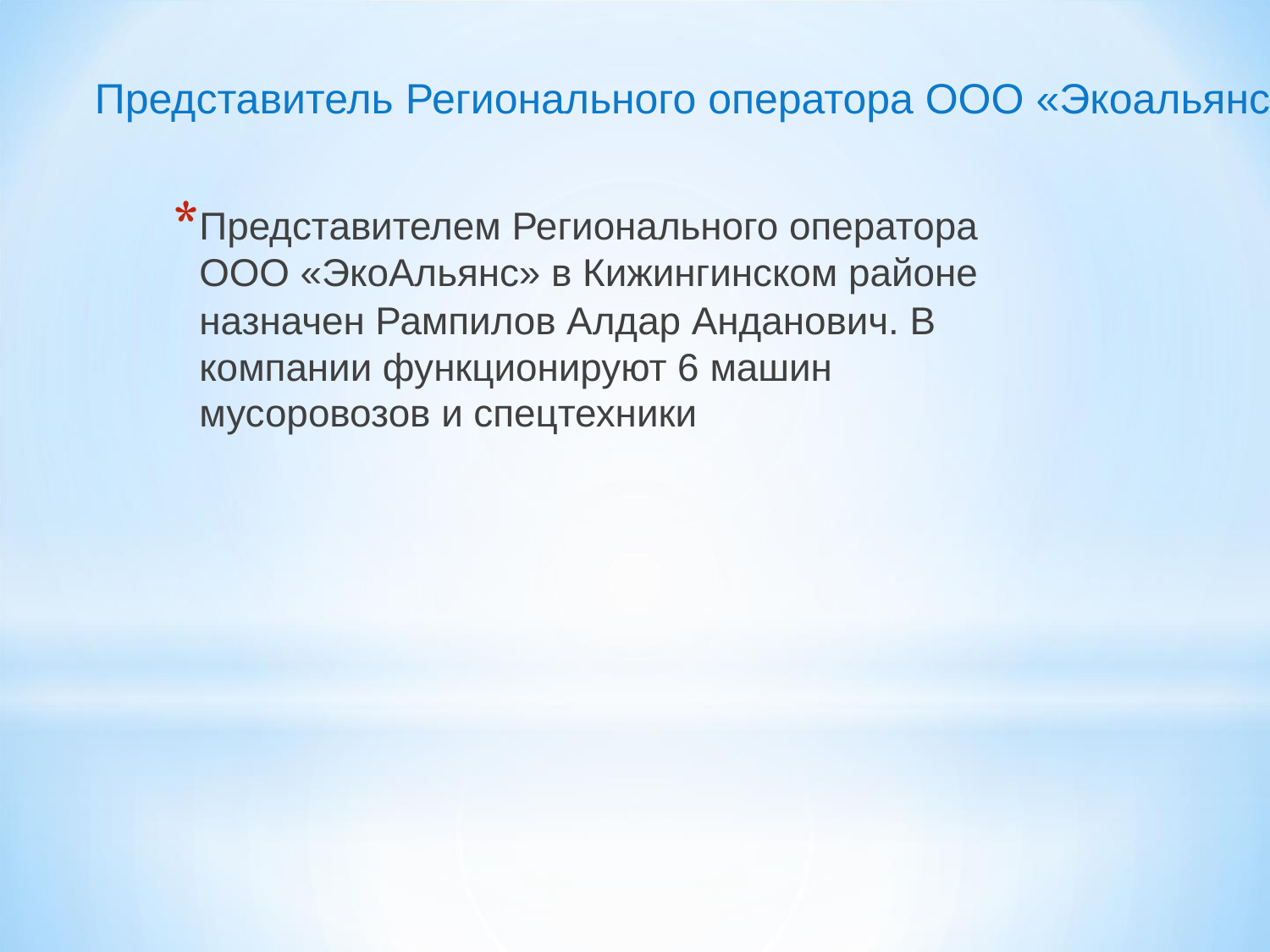

Представитель Регионального оператора ООО «Экоальянс»
*Представителем Регионального оператора
ООО «ЭкоАльянс» в Кижингинском районе
назначен Рампилов Алдар Анданович. В
компании функционируют 6 машин
мусоровозов и спецтехники